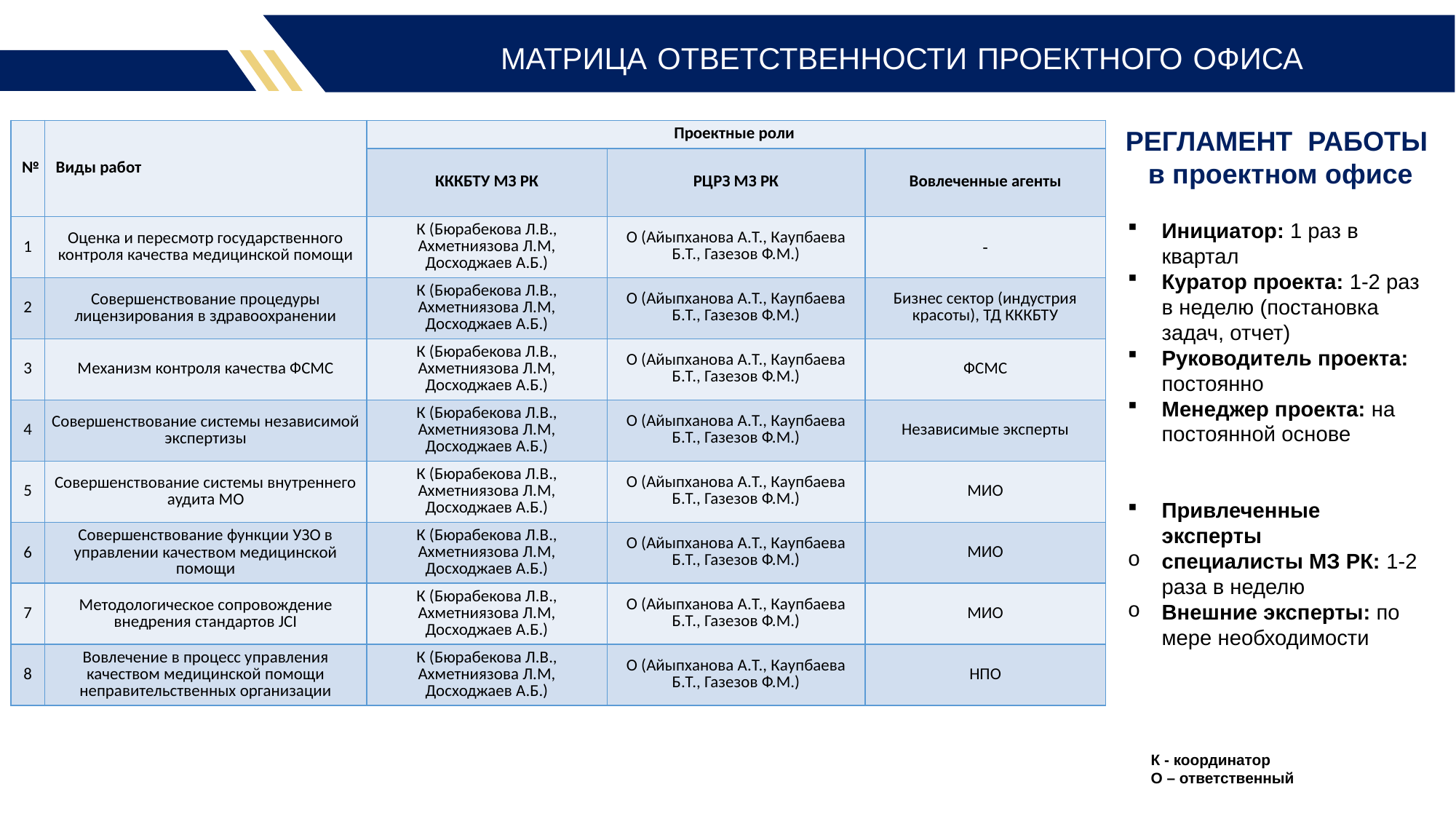

# МАТРИЦА ОТВЕТСТВЕННОСТИ ПРОЕКТНОГО ОФИСА

РЕГЛАМЕНТ  РАБОТЫ
в проектном офисе
| № | Виды работ | Проектные роли |  |  |
| --- | --- | --- | --- | --- |
|  |  | КККБТУ МЗ РК | РЦРЗ МЗ РК | Вовлеченные агенты |
| 1 | Оценка и пересмотр государственного контроля качества медицинской помощи | К (Бюрабекова Л.В., Ахметниязова Л.М, Досходжаев А.Б.) | О (Айыпханова А.Т., Каупбаева Б.Т., Газезов Ф.М.) | - |
| 2 | Совершенствование процедуры лицензирования в здравоохранении | К (Бюрабекова Л.В., Ахметниязова Л.М, Досходжаев А.Б.) | О (Айыпханова А.Т., Каупбаева Б.Т., Газезов Ф.М.) | Бизнес сектор (индустрия красоты), ТД КККБТУ |
| 3 | Механизм контроля качества ФСМС | К (Бюрабекова Л.В., Ахметниязова Л.М, Досходжаев А.Б.) | О (Айыпханова А.Т., Каупбаева Б.Т., Газезов Ф.М.) | ФСМС |
| 4 | Совершенствование системы независимой экспертизы | К (Бюрабекова Л.В., Ахметниязова Л.М, Досходжаев А.Б.) | О (Айыпханова А.Т., Каупбаева Б.Т., Газезов Ф.М.) | Независимые эксперты |
| 5 | Совершенствование системы внутреннего аудита МО | К (Бюрабекова Л.В., Ахметниязова Л.М, Досходжаев А.Б.) | О (Айыпханова А.Т., Каупбаева Б.Т., Газезов Ф.М.) | МИО |
| 6 | Совершенствование функции УЗО в управлении качеством медицинской помощи | К (Бюрабекова Л.В., Ахметниязова Л.М, Досходжаев А.Б.) | О (Айыпханова А.Т., Каупбаева Б.Т., Газезов Ф.М.) | МИО |
| 7 | Методологическое сопровождение внедрения стандартов JCI | К (Бюрабекова Л.В., Ахметниязова Л.М, Досходжаев А.Б.) | О (Айыпханова А.Т., Каупбаева Б.Т., Газезов Ф.М.) | МИО |
| 8 | Вовлечение в процесс управления качеством медицинской помощи неправительственных организации | К (Бюрабекова Л.В., Ахметниязова Л.М, Досходжаев А.Б.) | О (Айыпханова А.Т., Каупбаева Б.Т., Газезов Ф.М.) | НПО |
Инициатор: 1 раз в квартал
Куратор проекта: 1-2 раз в неделю (постановка задач, отчет)
Руководитель проекта: постоянно
Менеджер проекта: на постоянной основе

Привлеченные эксперты
специалисты МЗ РК: 1-2 раза в неделю
Внешние эксперты: по мере необходимости
К - координатор
О – ответственный